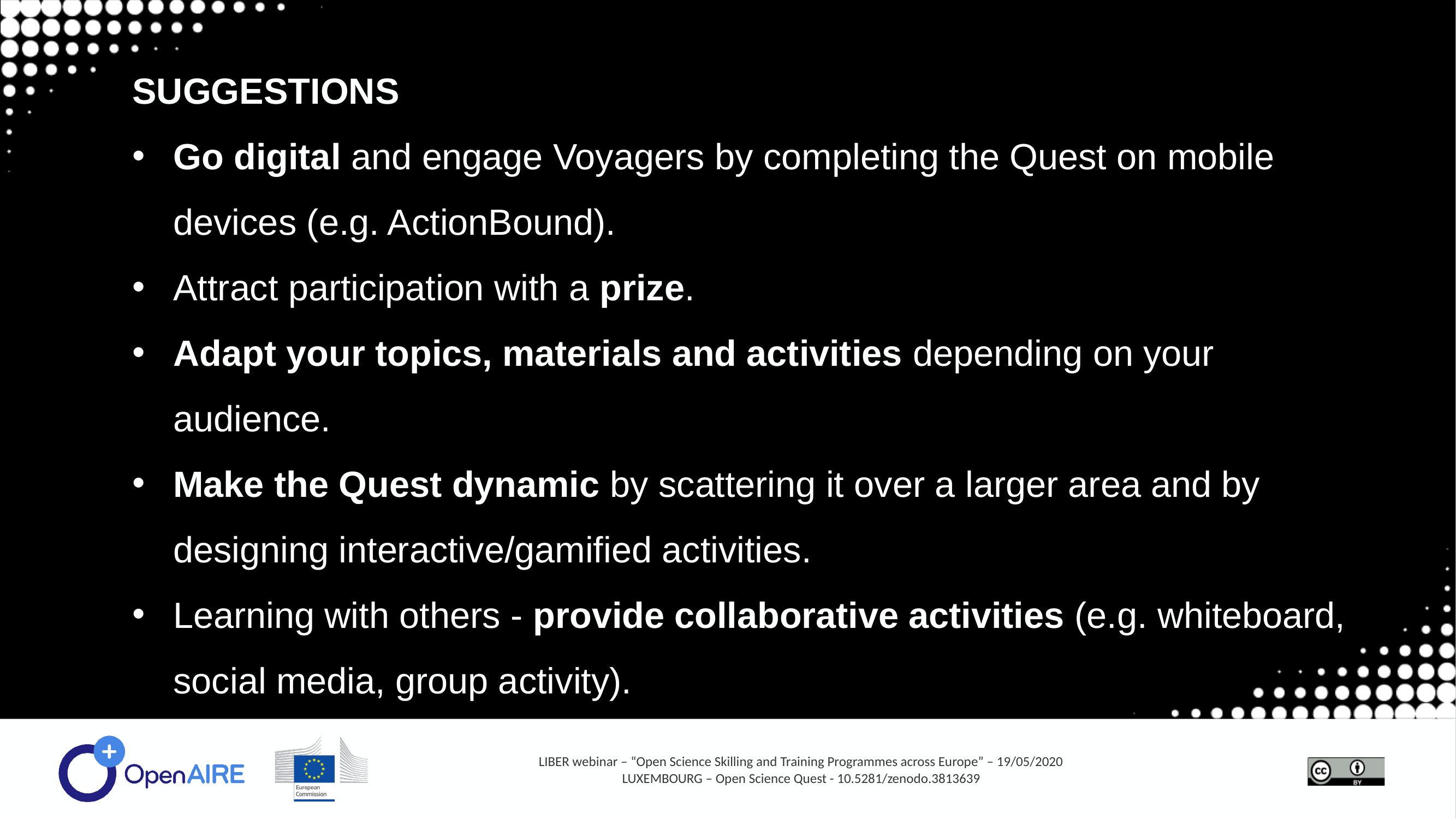

SUGGESTIONS
Go digital and engage Voyagers by completing the Quest on mobile devices (e.g. ActionBound).
Attract participation with a prize.
Adapt your topics, materials and activities depending on your audience.
Make the Quest dynamic by scattering it over a larger area and by designing interactive/gamified activities.
Learning with others - provide collaborative activities (e.g. whiteboard, social media, group activity).
LIBER webinar – “Open Science Skilling and Training Programmes across Europe” – 19/05/2020
LUXEMBOURG – Open Science Quest - 10.5281/zenodo.3813639